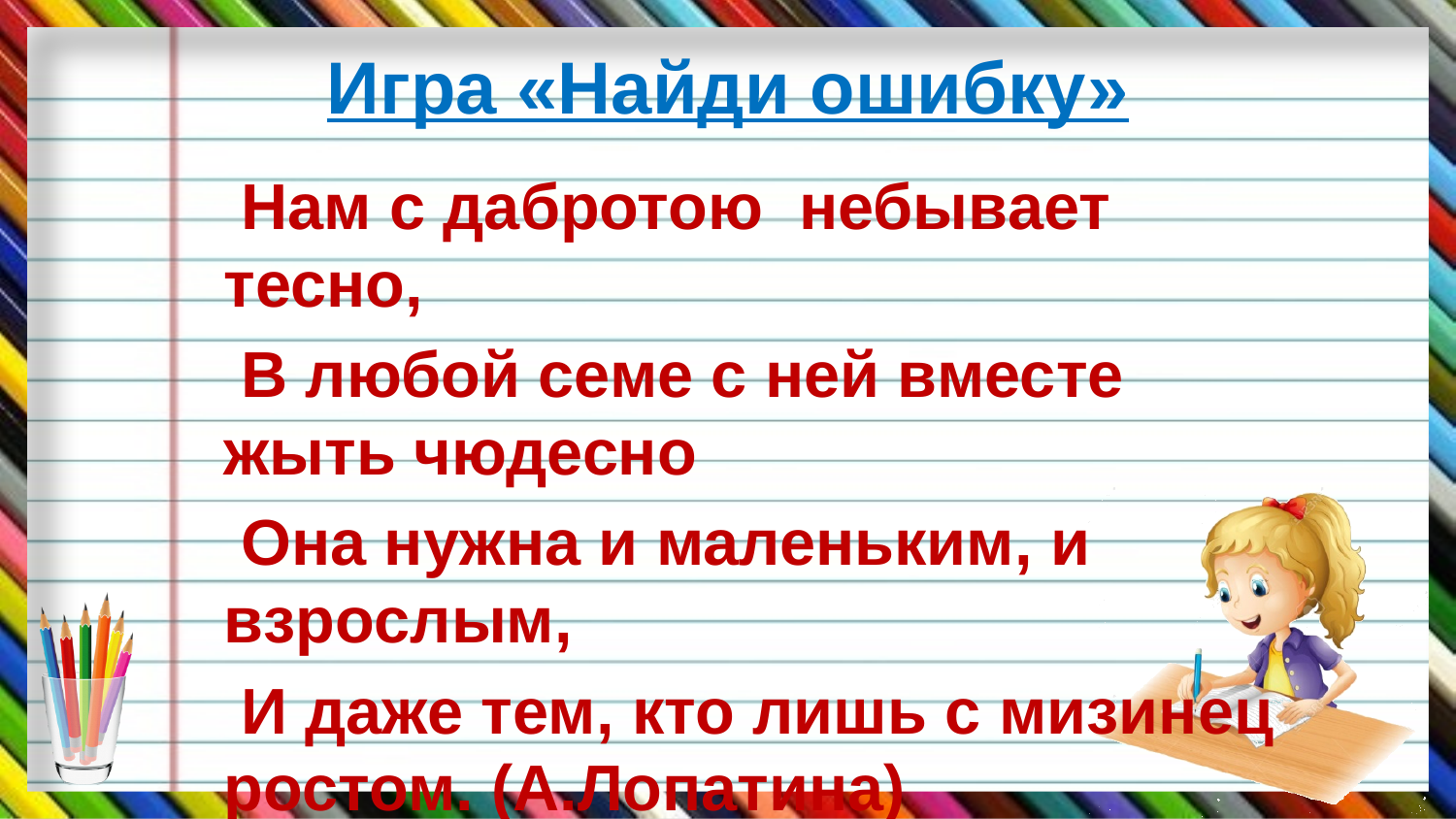

# Игра «Найди ошибку»
    Нам с дабротою  небывает тесно,
    В любой семе с ней вместе жыть чюдесно
    Она нужна и маленьким, и взрослым,
    И даже тем, кто лишь с мизинец ростом. (А.Лопатина)